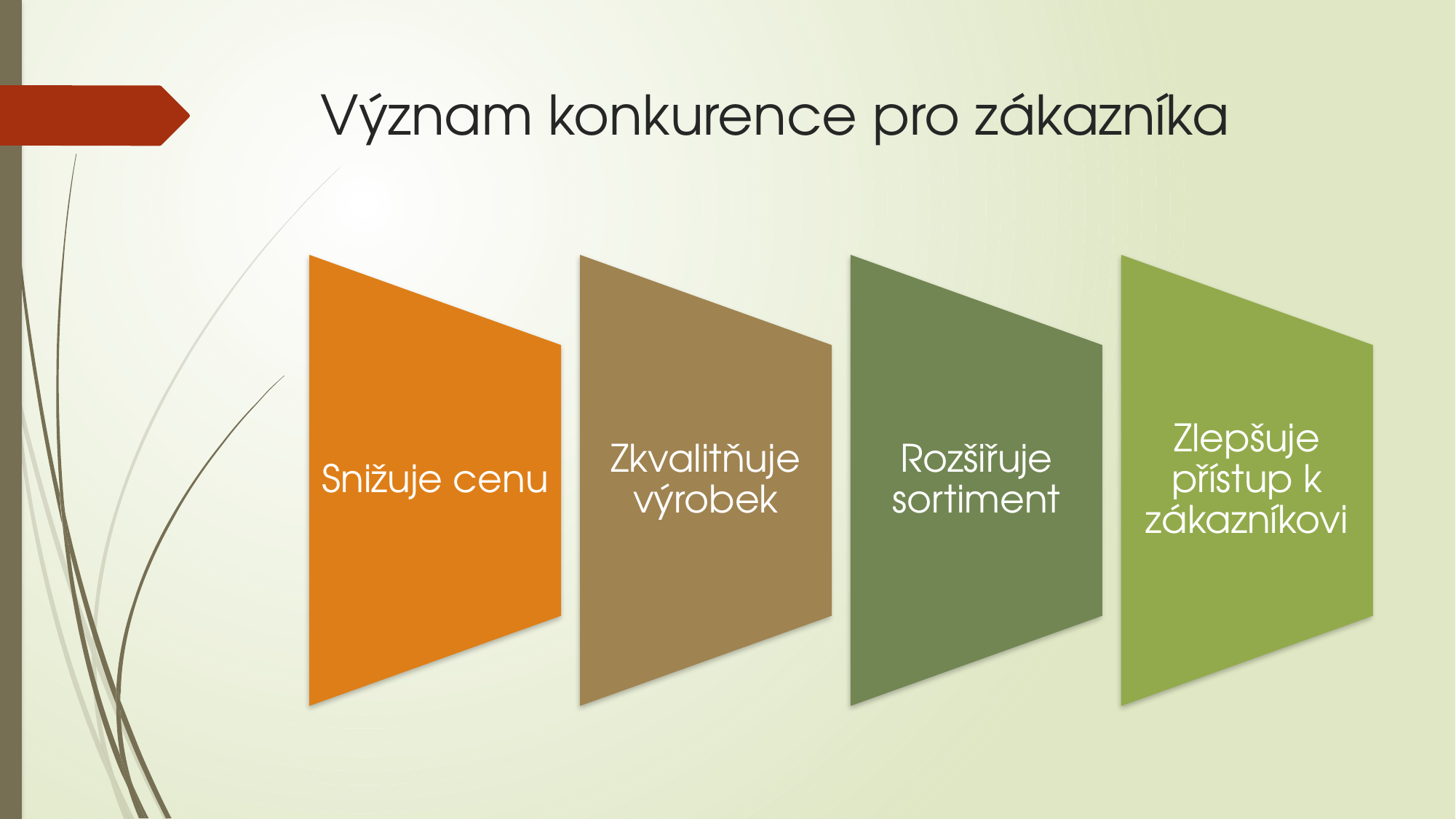

# Význam konkurence pro zákazníka
Snižuje cenu
Zkvalitňuje výrobek
Rozšiřuje sortiment
Zlepšuje přístup k zákazníkovi